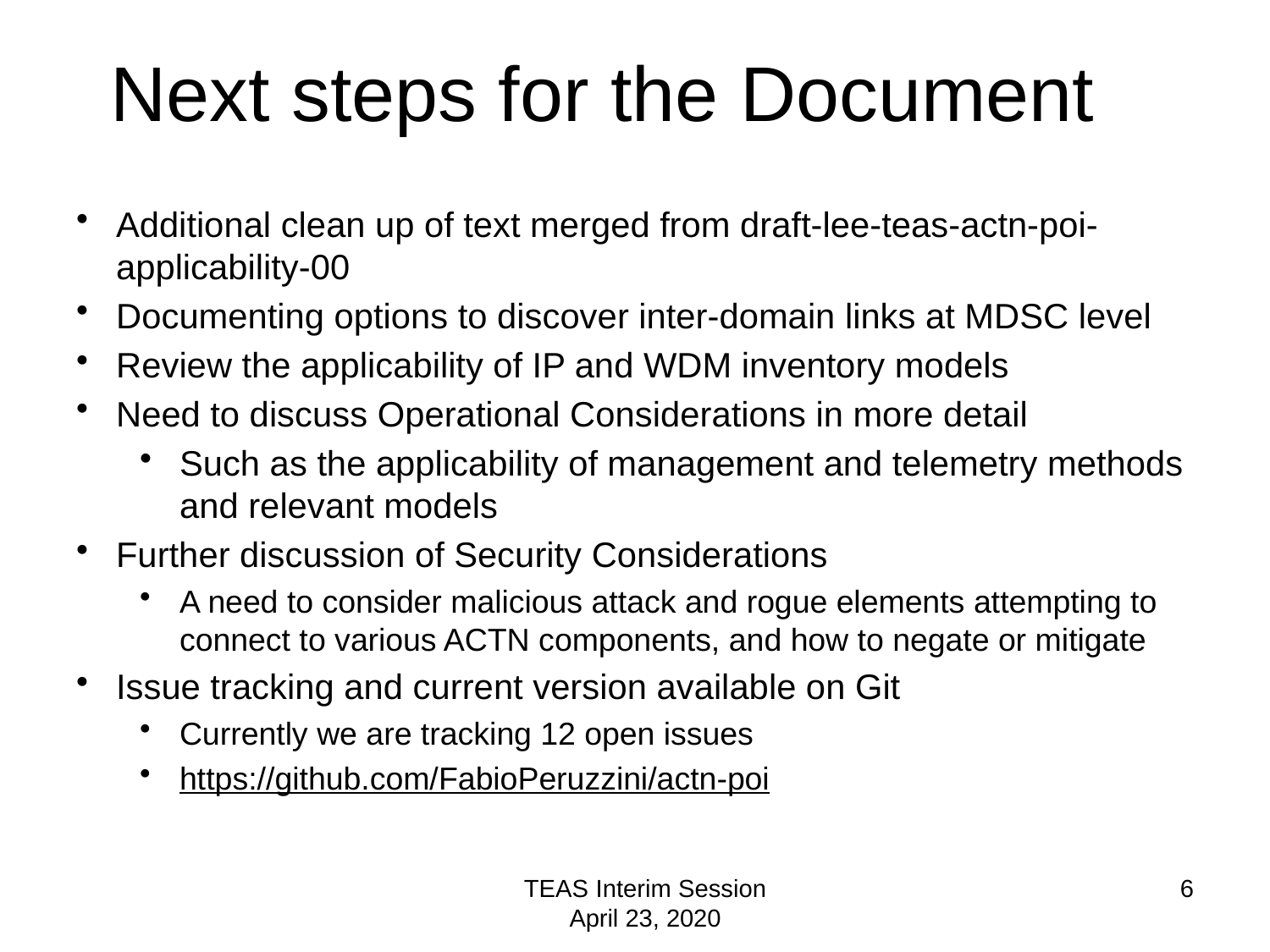

# Next steps for the Document
Additional clean up of text merged from draft-lee-teas-actn-poi-applicability-00
Documenting options to discover inter-domain links at MDSC level
Review the applicability of IP and WDM inventory models
Need to discuss Operational Considerations in more detail
Such as the applicability of management and telemetry methods and relevant models
Further discussion of Security Considerations
A need to consider malicious attack and rogue elements attempting to connect to various ACTN components, and how to negate or mitigate
Issue tracking and current version available on Git
Currently we are tracking 12 open issues
https://github.com/FabioPeruzzini/actn-poi

TEAS Interim Session
April 23, 2020
6